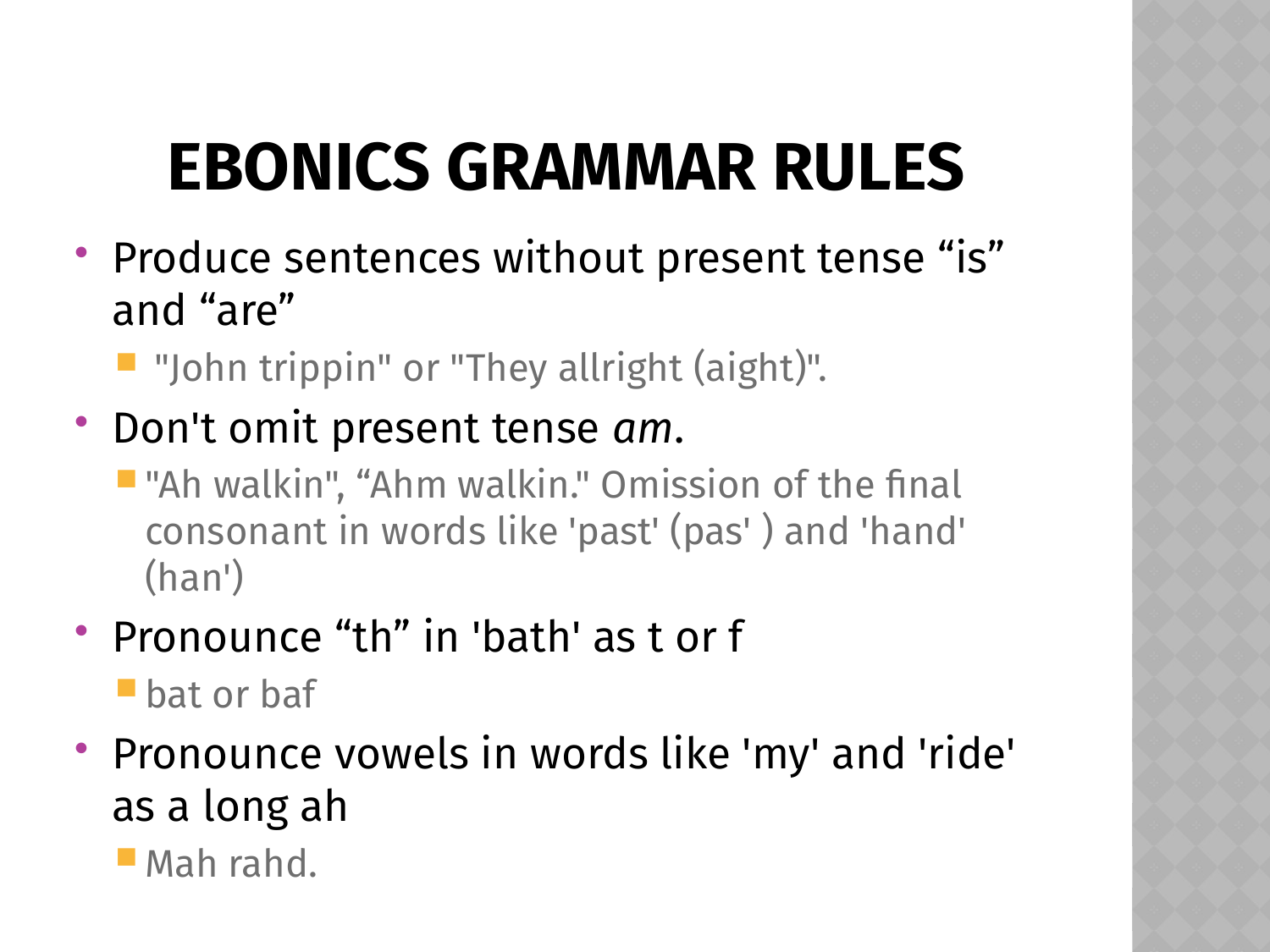

# Ebonics GRAMMAR Rules
Produce sentences without present tense “is” and “are”
 "John trippin" or "They allright (aight)".
Don't omit present tense am.
"Ah walkin", “Ahm walkin." Omission of the final consonant in words like 'past' (pas' ) and 'hand' (han')
Pronounce “th” in 'bath' as t or f
bat or baf
Pronounce vowels in words like 'my' and 'ride' as a long ah
Mah rahd.